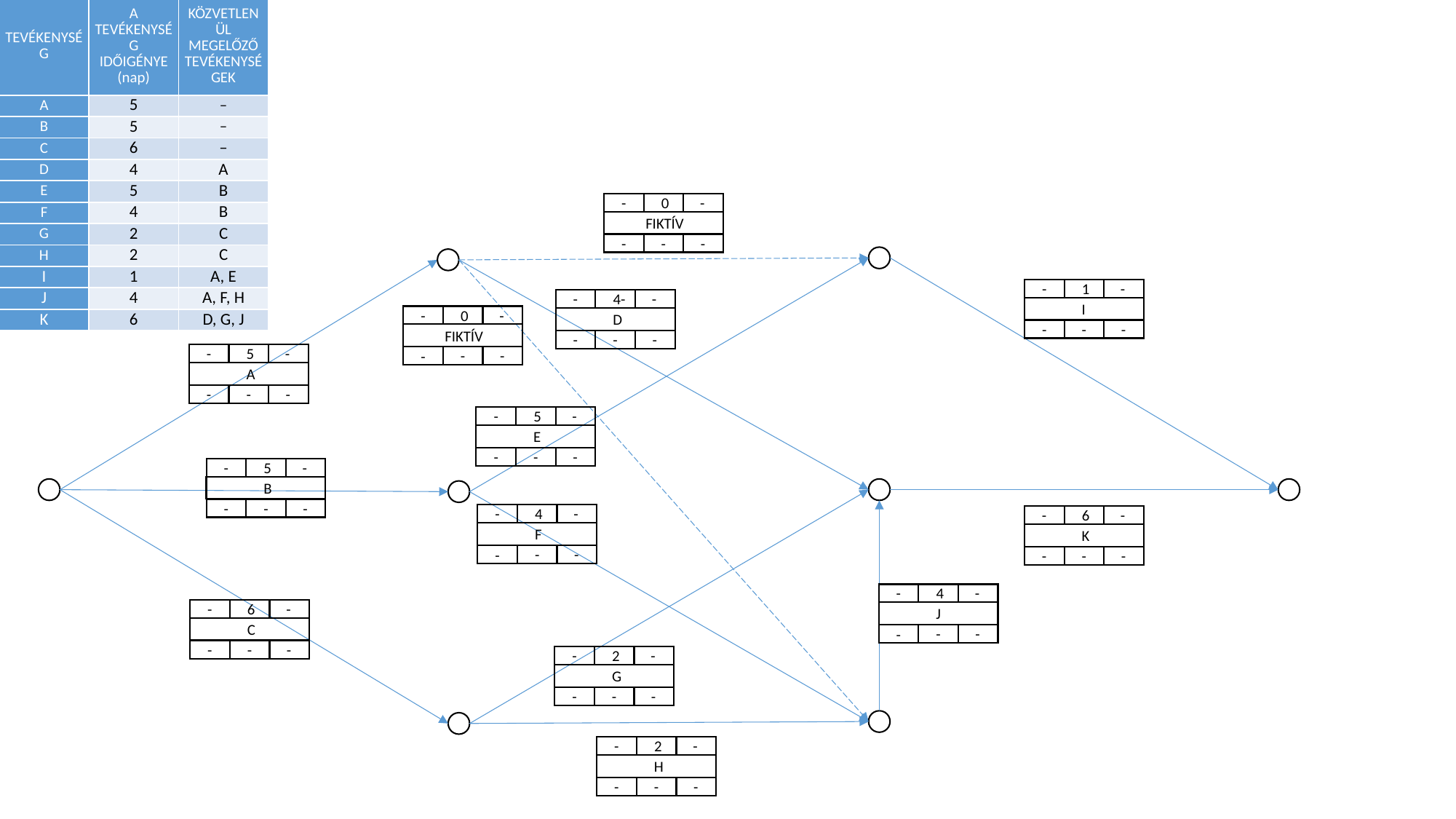

| TEVÉKENYSÉG | A TEVÉKENYSÉG IDŐIGÉNYE (nap) | KÖZVETLENÜL MEGELŐZŐ TEVÉKENYSÉGEK |
| --- | --- | --- |
| A | 5 | – |
| B | 5 | – |
| C | 6 | – |
| D | 4 | A |
| E | 5 | B |
| F | 4 | B |
| G | 2 | C |
| H | 2 | C |
| I | 1 | A, E |
| J | 4 | A, F, H |
| K | 6 | D, G, J |
-
0
-

FIKTÍV
-
-
-

-
1
-

I
-
-
-
-
4-
-

D
-
-
-
-
0
-

FIKTÍV
-
-
-
-
5
-

A
-
-
-
-
5
-

E
-
-
-
-
5
-

B
-
-
-

-
4
-

F
-
-
-
-
6
-

K
-
-
-
-
4
-

J
-
-
-
-
6
-

C
-
-
-
-
2
-

G
-
-
-

-
2
-

H
-
-
-